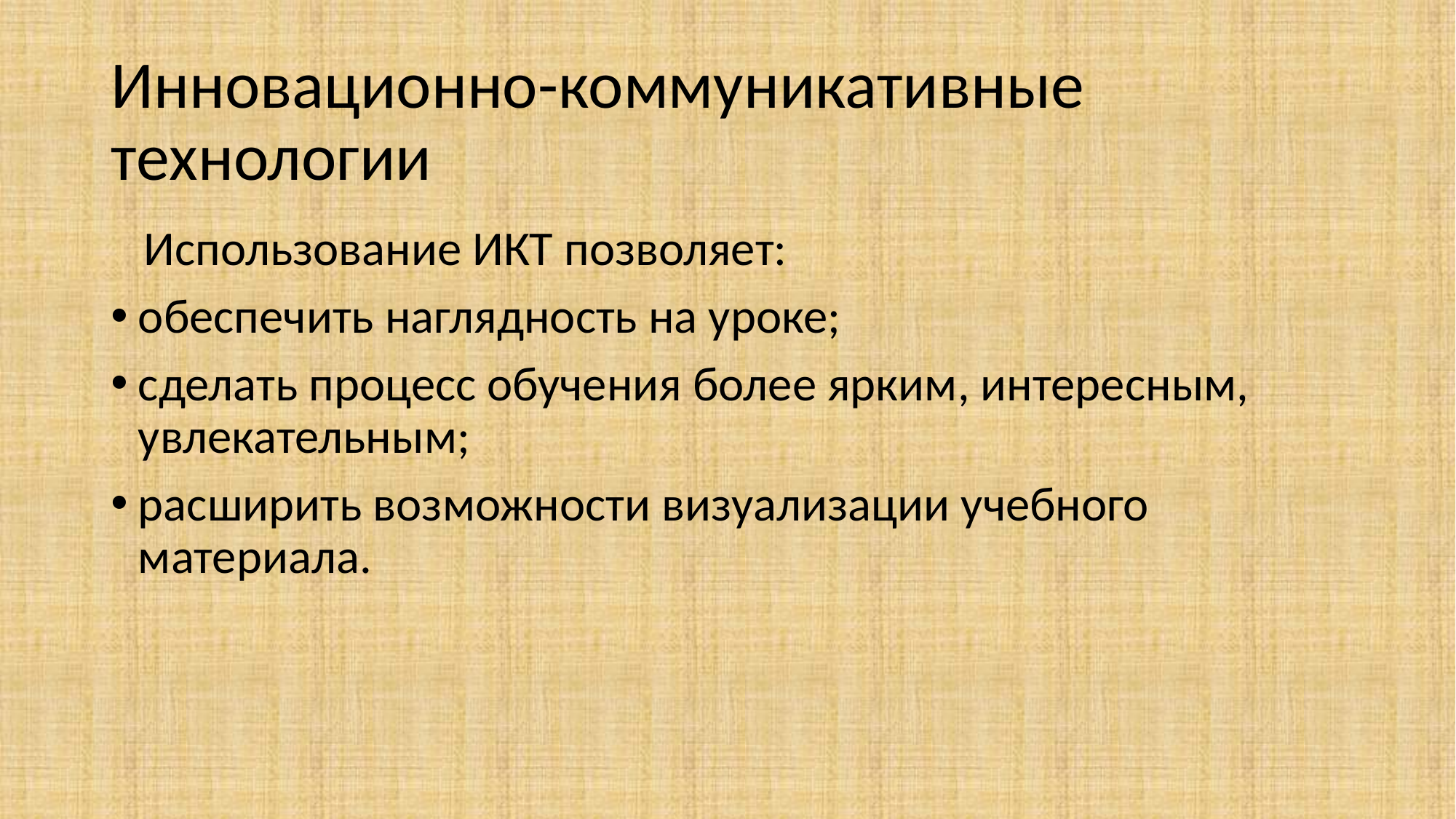

# Инновационно-коммуникативные технологии
   Использование ИКТ позволяет:
обеспечить наглядность на уроке;
сделать процесс обучения более ярким, интересным, увлекательным;
расширить возможности визуализации учебного материала.